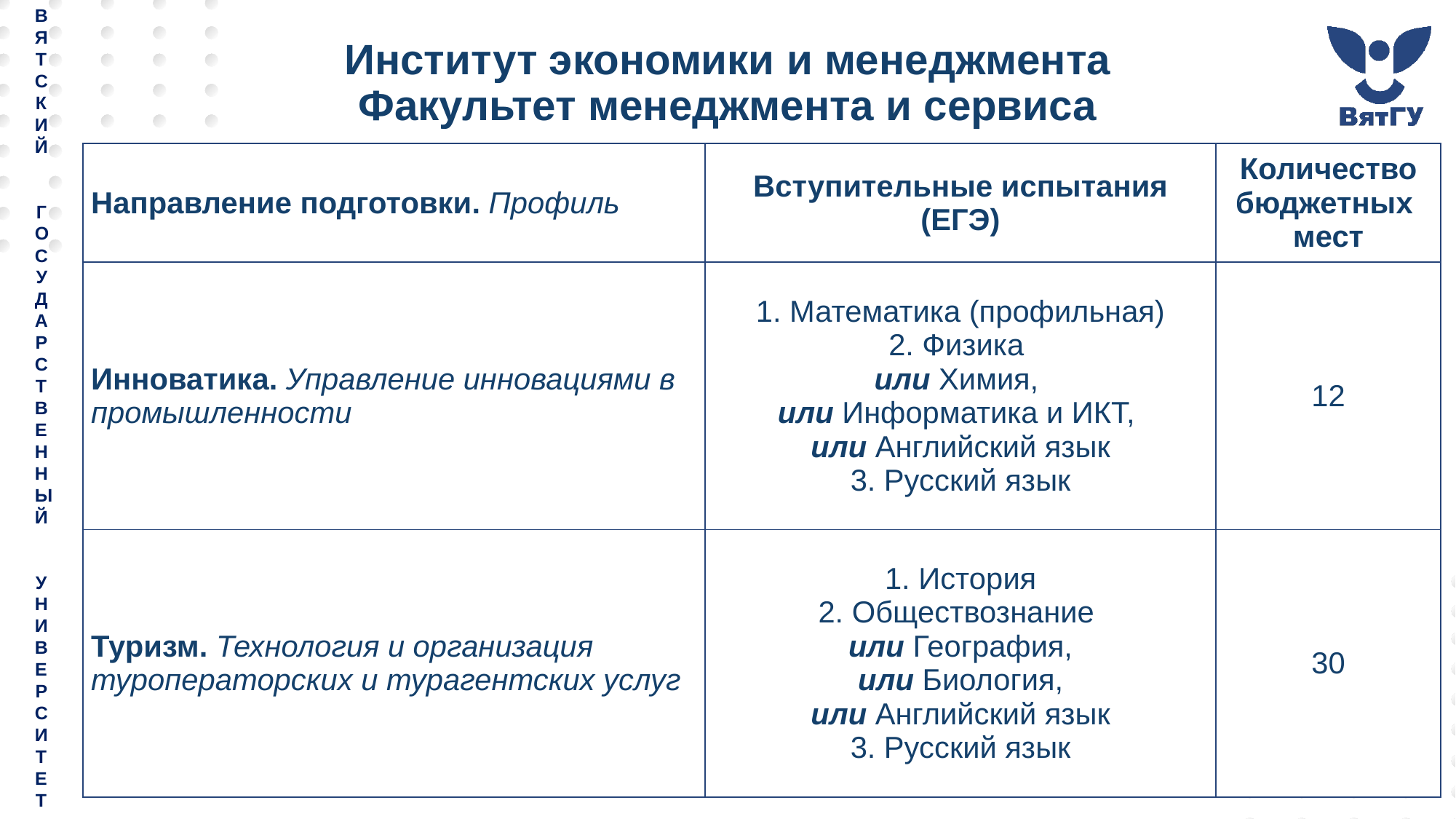

# Институт экономики и менеджмента Факультет менеджмента и сервиса
| Направление подготовки. Профиль | Вступительные испытания (ЕГЭ) | Количество бюджетных мест |
| --- | --- | --- |
| Инноватика. Управление инновациями в промышленности | 1. Математика (профильная) 2. Физика или Химия, или Информатика и ИКТ, или Английский язык 3. Русский язык | 12 |
| Туризм. Технология и организация туроператорских и турагентских услуг | 1. История 2. Обществознание или География, или Биология, или Английский язык 3. Русский язык | 30 |
28